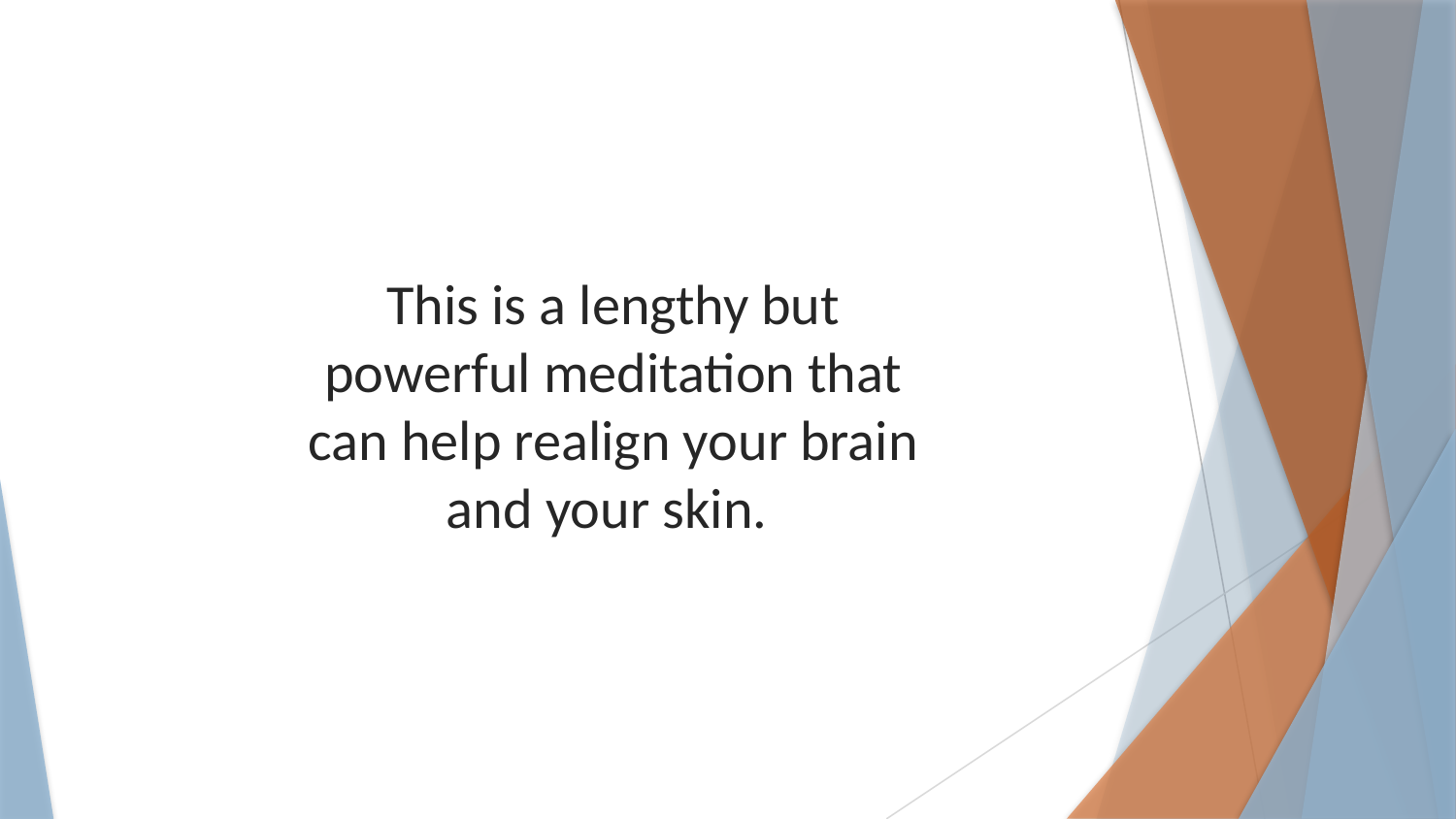

This is a lengthy but powerful meditation that can help realign your brain and your skin.